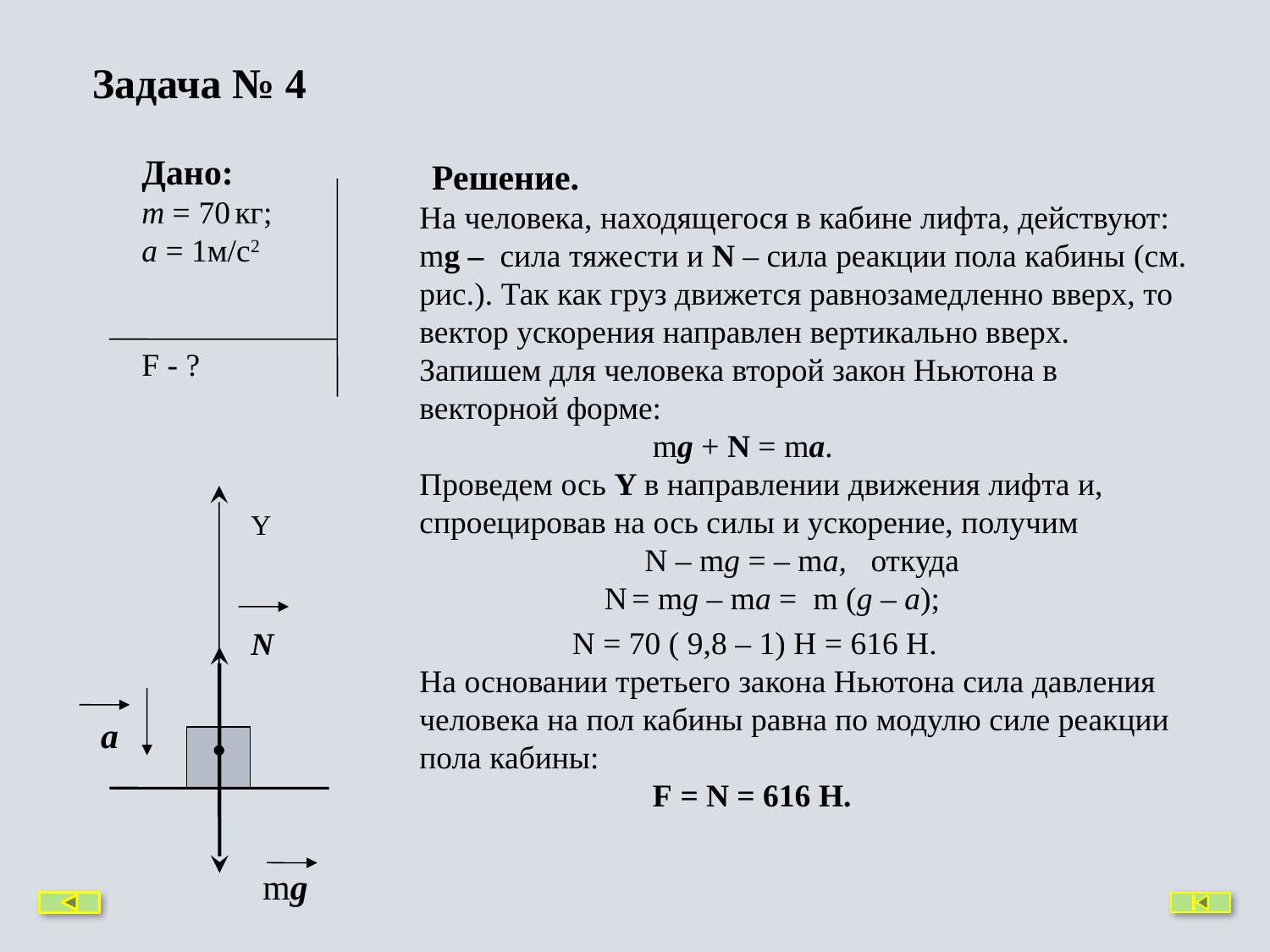

Задача № 4

  Решение.
На человека, находящегося в кабине лифта, действуют:  mg –  сила тяжести и N – сила реакции пола кабины (см. рис.). Так как груз движется равнозамедленно вверх, то вектор ускорения направлен вертикально вверх. Запишем для человека второй закон Ньютона в векторной форме:
                             mg + N = ma.
Проведем ось Y в направлении движения лифта и, спроецировав на ось силы и ускорение, получим
                            N – mg = – ma,   откуда
                       N = mg – ma =  m (g – a);
                   N = 70 ( 9,8 – 1) Н = 616 Н.
На основании третьего закона Ньютона сила давления человека на пол кабины равна по модулю силе реакции пола кабины:
                             F = N = 616 Н.

Дано:
m = 70 кг;
a = 1м/с2

F - ?

Y

N

а

mg